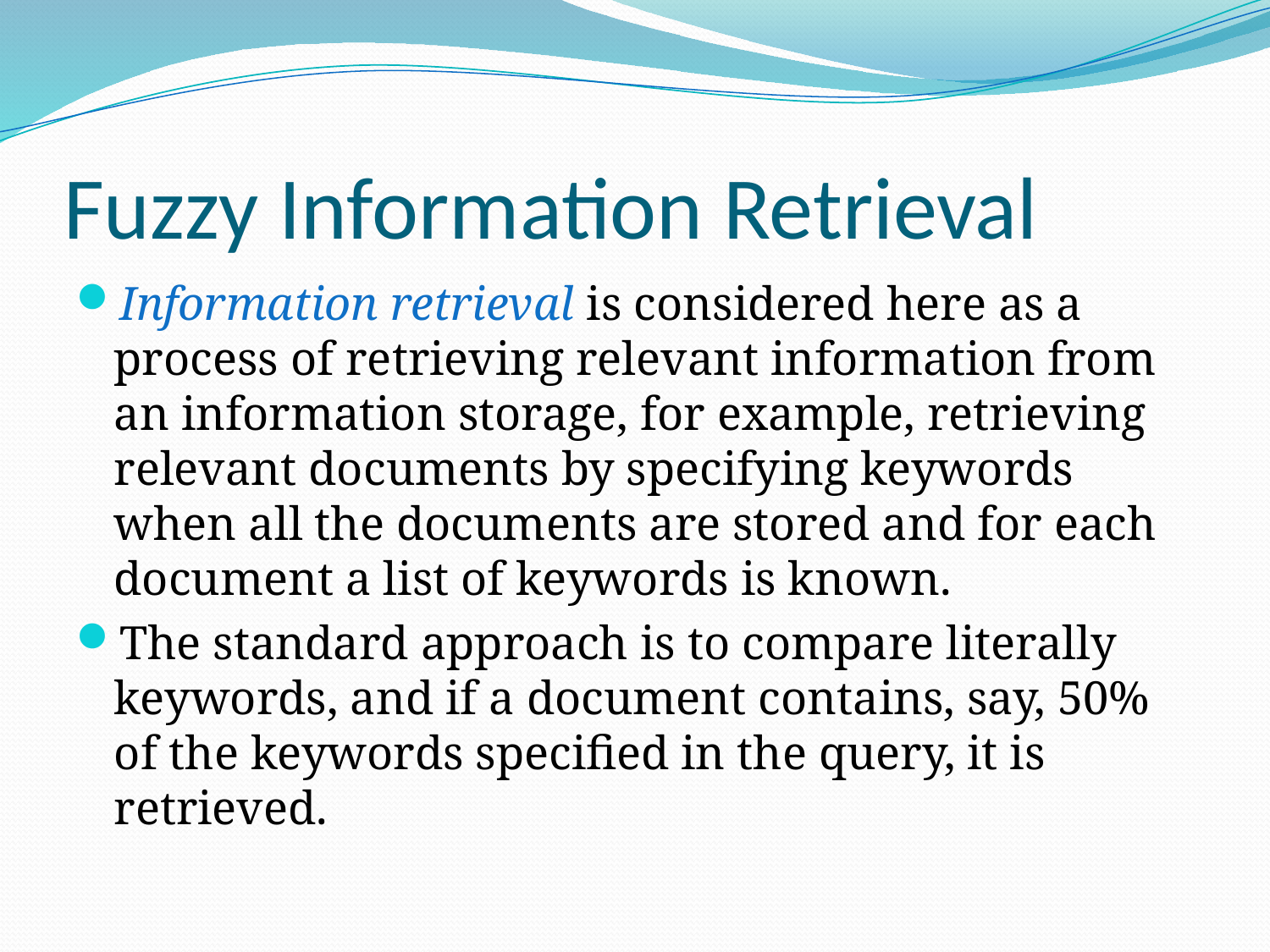

# Fuzzy Information Retrieval
Information retrieval is considered here as a process of retrieving relevant information from an information storage, for example, retrieving relevant documents by specifying keywords when all the documents are stored and for each document a list of keywords is known.
The standard approach is to compare literally keywords, and if a document contains, say, 50% of the keywords specified in the query, it is retrieved.